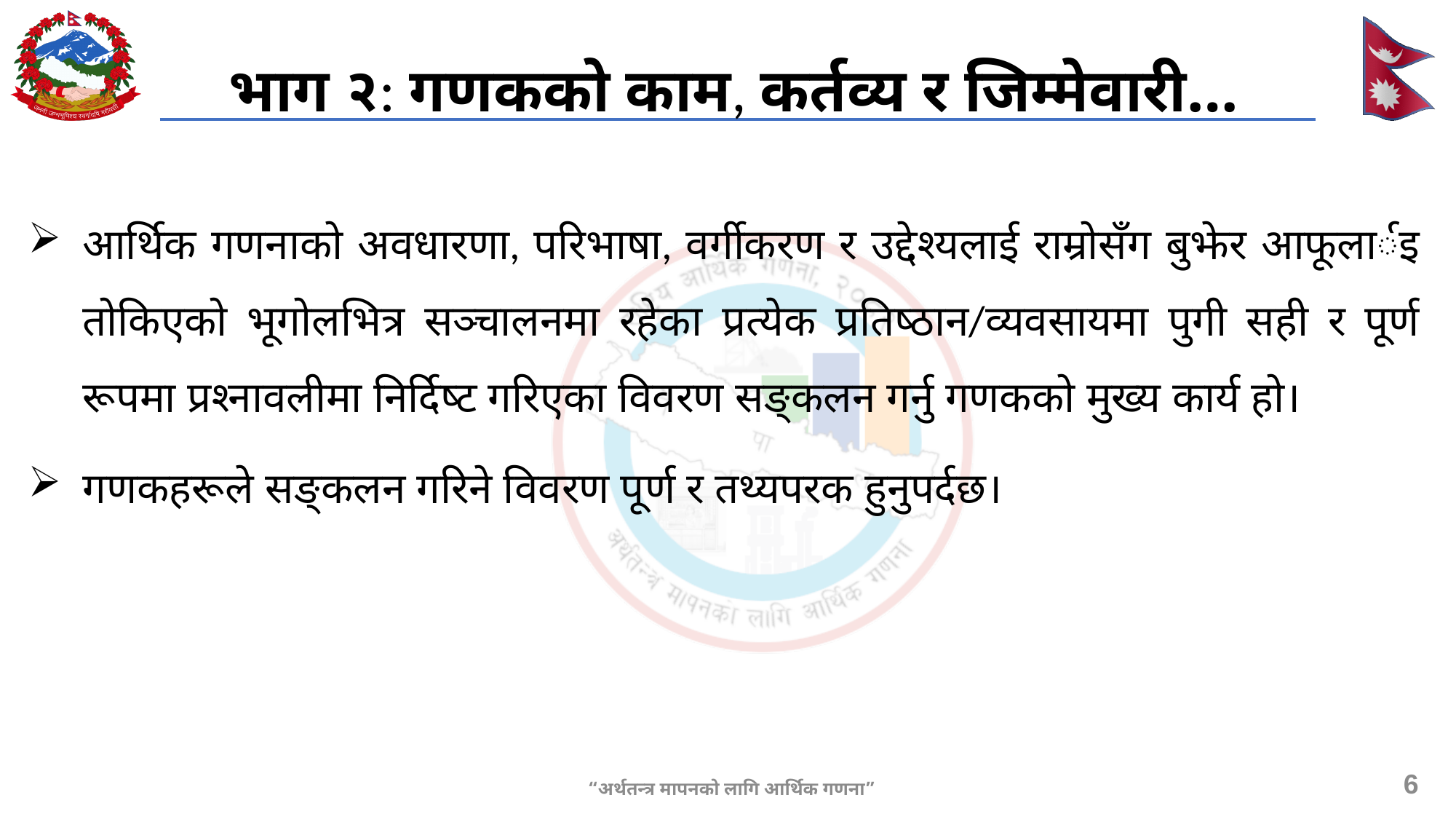

# भाग २: गणकको काम, कर्तव्य र जिम्मेवारी…
आर्थिक गणनाको अवधारणा, परिभाषा, वर्गीकरण र उद्देश्यलाई राम्रोसँग बुझेर आफूलार्इ तोकिएको भूगोलभित्र सञ्चालनमा रहेका प्रत्येक प्रतिष्ठान/व्यवसायमा पुगी सही र पूर्ण रूपमा प्रश्नावलीमा निर्दिष्ट गरिएका विवरण सङ्कलन गर्नु गणकको मुख्य कार्य हो।
गणकहरूले सङ्कलन गरिने विवरण पूर्ण र तथ्यपरक हुनुपर्दछ।

6
“अर्थतन्त्र मापनको लागि आर्थिक गणना”